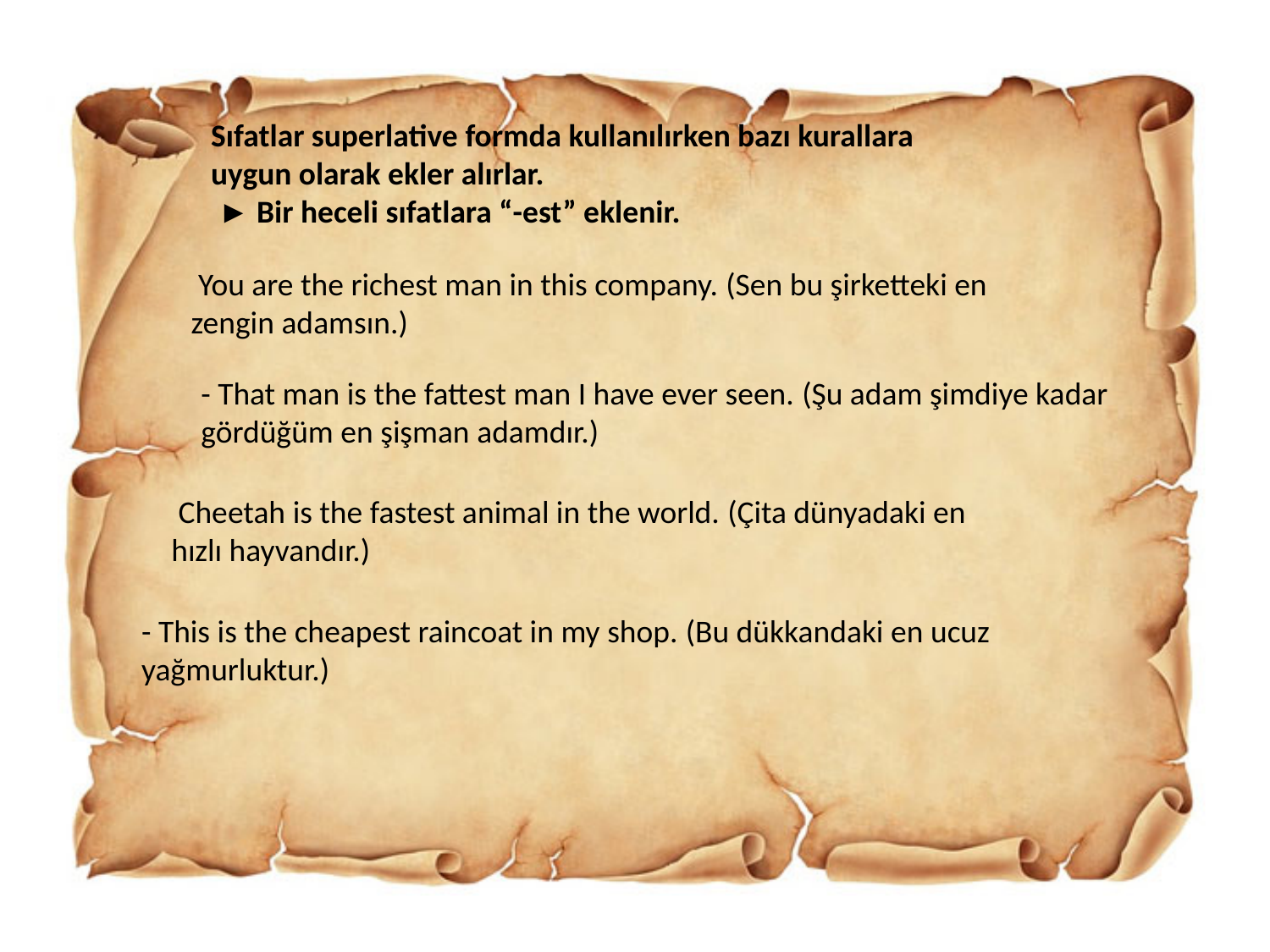

Sıfatlar superlative formda kullanılırken bazı kurallara uygun olarak ekler alırlar.
 ► Bir heceli sıfatlara “-est” eklenir.

 You are the richest man in this company. (Sen bu şirketteki en zengin adamsın.)
- That man is the fattest man I have ever seen. (Şu adam şimdiye kadar gördüğüm en şişman adamdır.)
 Cheetah is the fastest animal in the world. (Çita dünyadaki en hızlı hayvandır.)
- This is the cheapest raincoat in my shop. (Bu dükkandaki en ucuz yağmurluktur.)